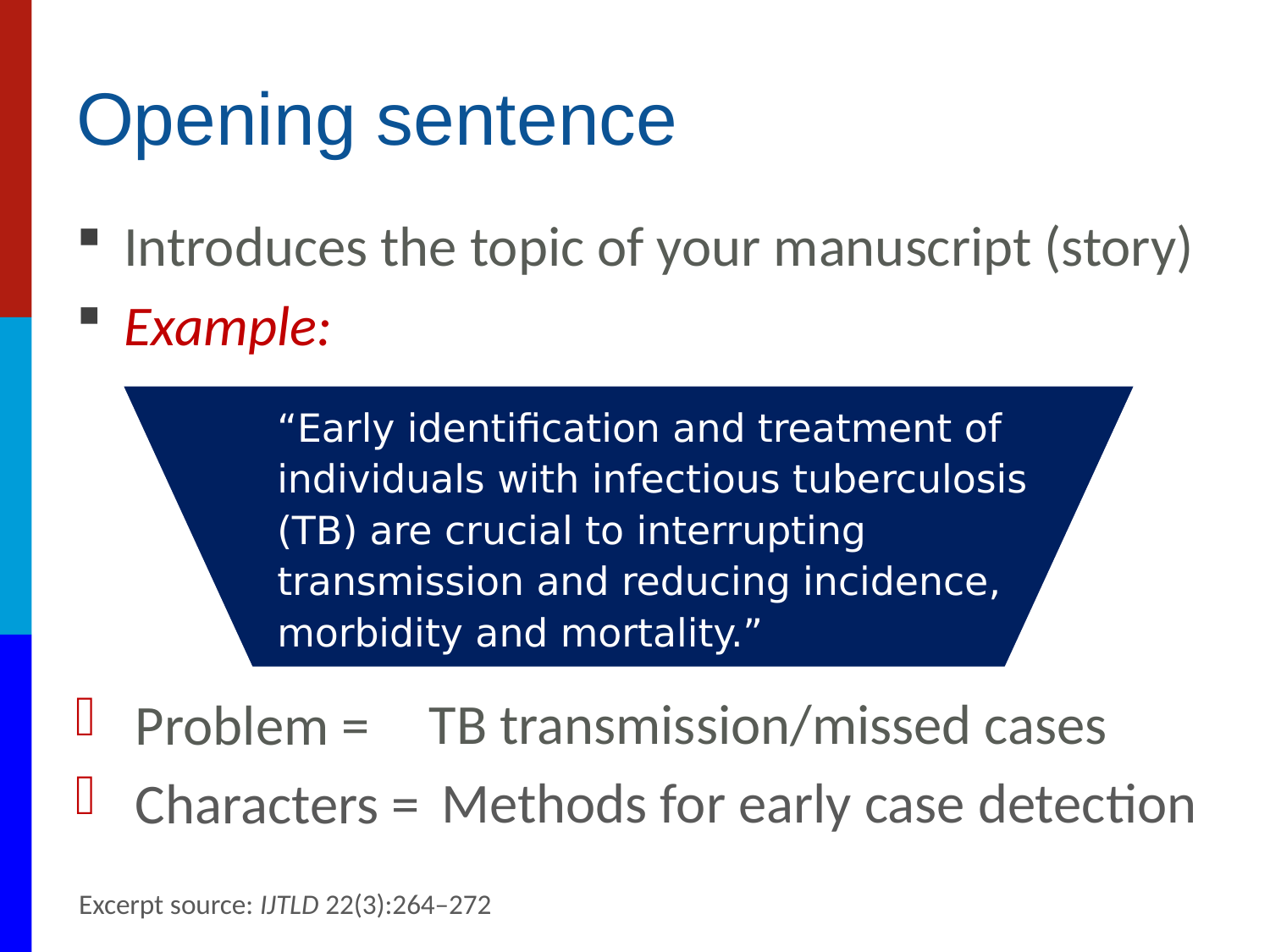

# Opening sentence
Introduces the topic of your manuscript (story)
Example:

“Early identification and treatment of individuals with infectious tuberculosis (TB) are crucial to interrupting transmission and reducing incidence, morbidity and mortality.”
TB transmission/missed cases
 Methods for early case detection
 Problem =
 Characters =
Excerpt source: IJTLD 22(3):264–272